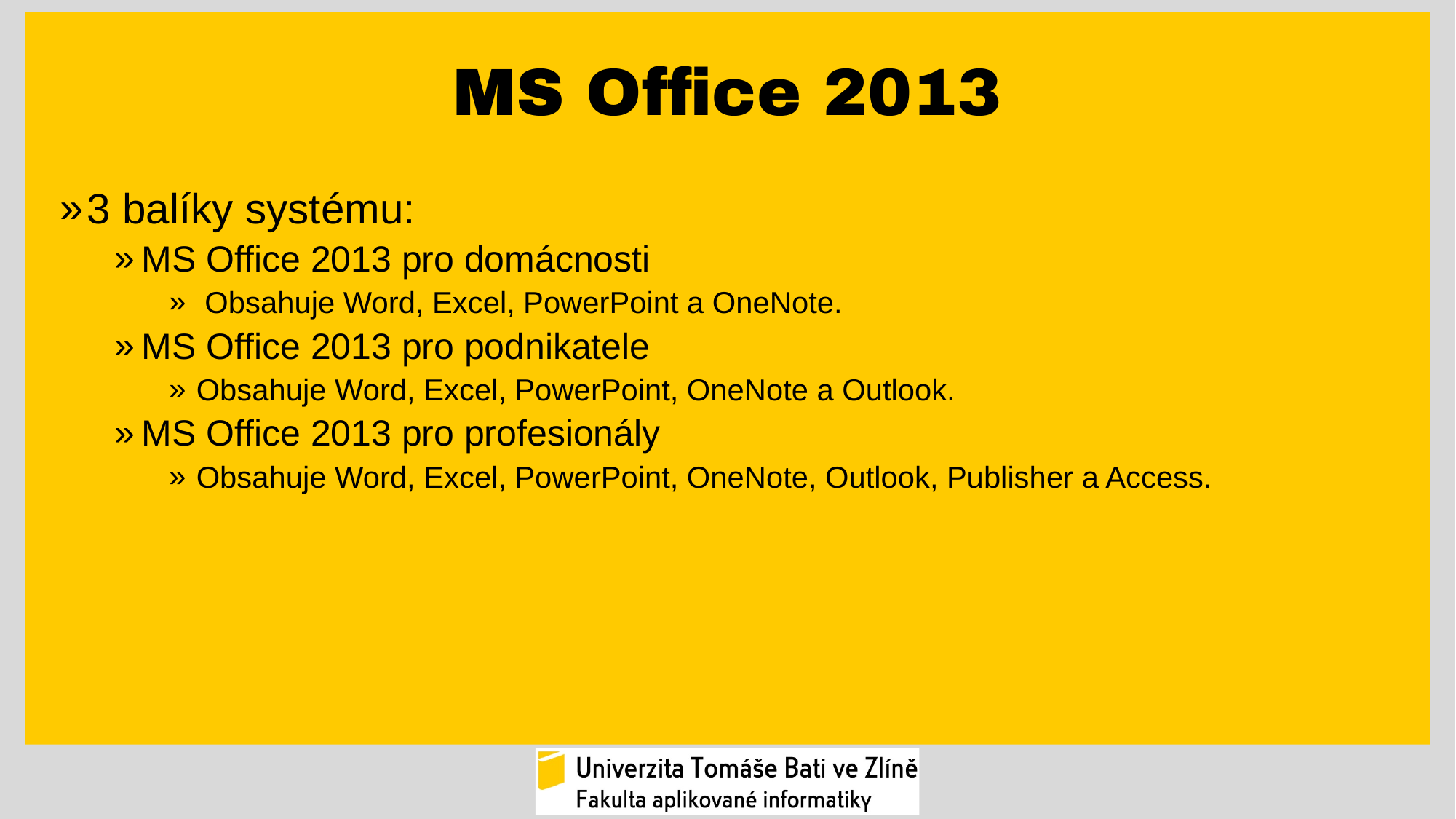

# MS Office 2013
3 balíky systému:
MS Office 2013 pro domácnosti
 Obsahuje Word, Excel, PowerPoint a OneNote.
MS Office 2013 pro podnikatele
Obsahuje Word, Excel, PowerPoint, OneNote a Outlook.
MS Office 2013 pro profesionály
Obsahuje Word, Excel, PowerPoint, OneNote, Outlook, Publisher a Access.